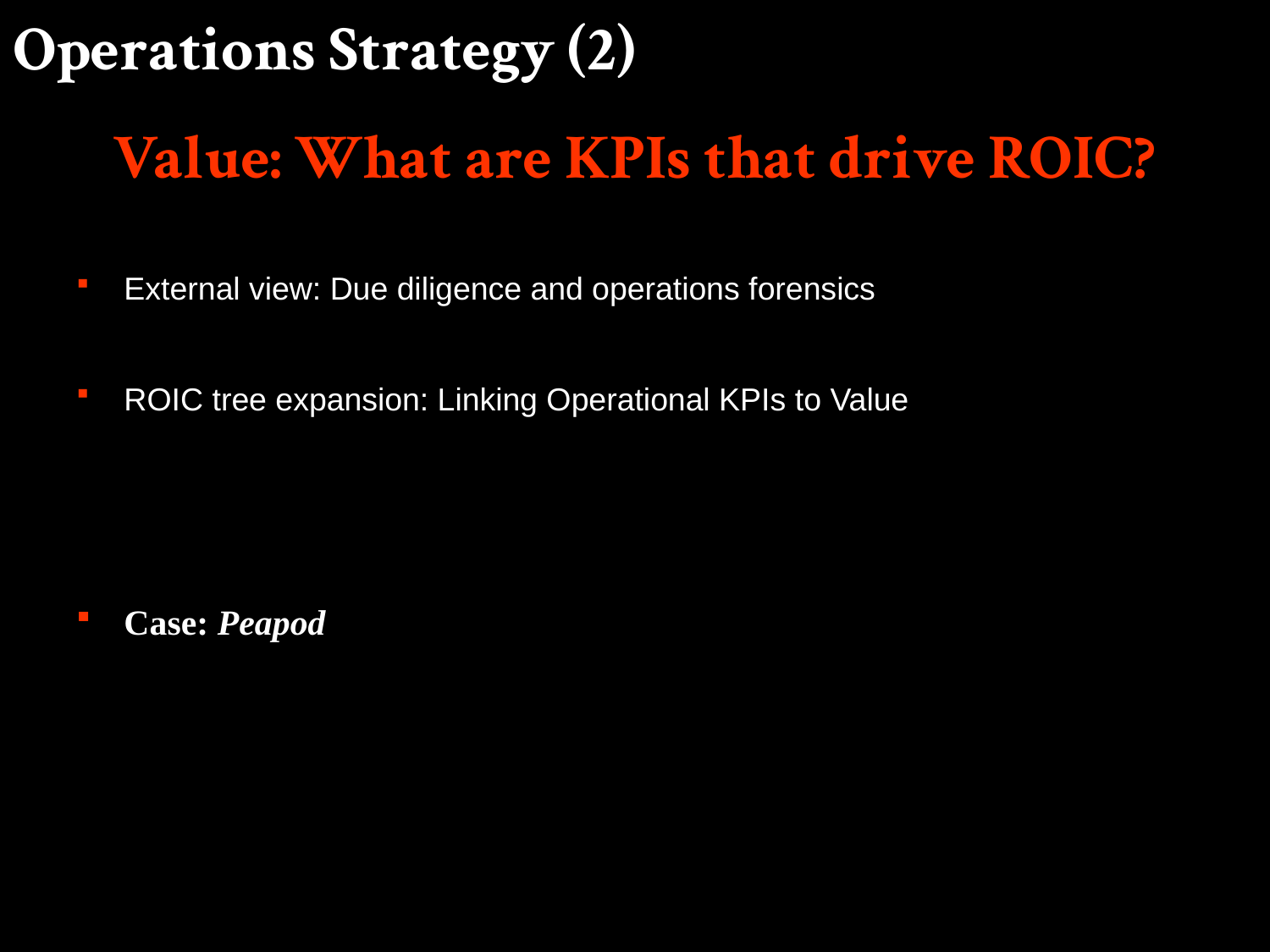

Operations Strategy (2)
Value: What are KPIs that drive ROIC?
External view: Due diligence and operations forensics

ROIC tree expansion: Linking Operational KPIs to Value

Case: Peapod